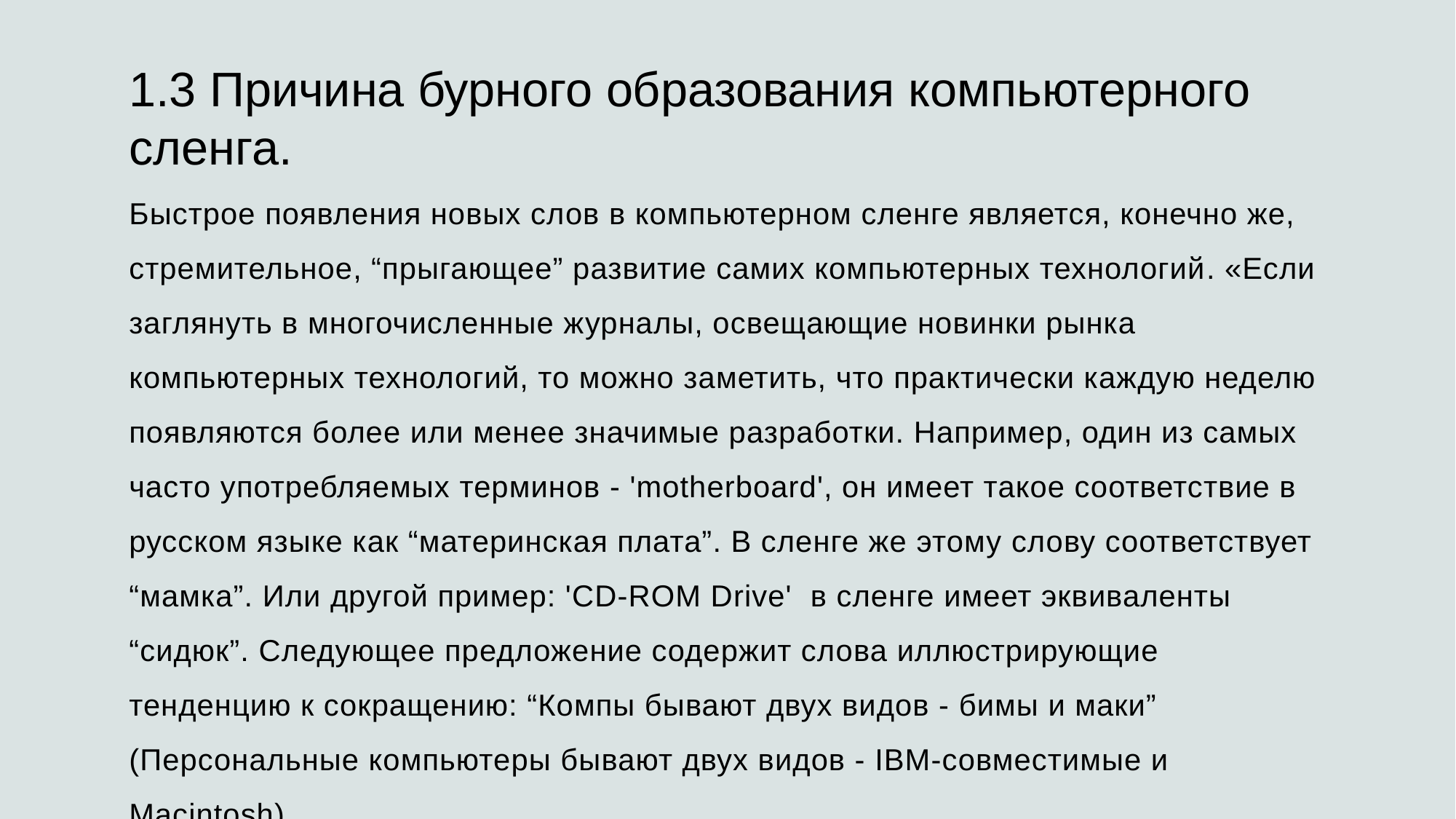

# 1.3 Причина бурного образования компьютерного сленга.
Быстрое появления новых слов в компьютерном сленге является, конечно же, стремительное, “прыгающее” развитие самих компьютерных технологий. «Если заглянуть в многочисленные журналы, освещающие новинки рынка компьютерных технологий, то можно заметить, что практически каждую неделю появляются более или менее значимые разработки. Например, один из самых часто употребляемых терминов - 'motherboard', он имеет такое соответствие в русском языке как “материнская плата”. В сленге же этому слову соответствует “мамка”. Или другой пример: 'CD-ROM Drive'  в сленге имеет эквиваленты “сидюк”. Следующее предложение содержит слова иллюстрирующие тенденцию к сокращению: “Компы бывают двух видов - бимы и маки” (Персональные компьютеры бывают двух видов - IBM-совместимые и Macintosh)